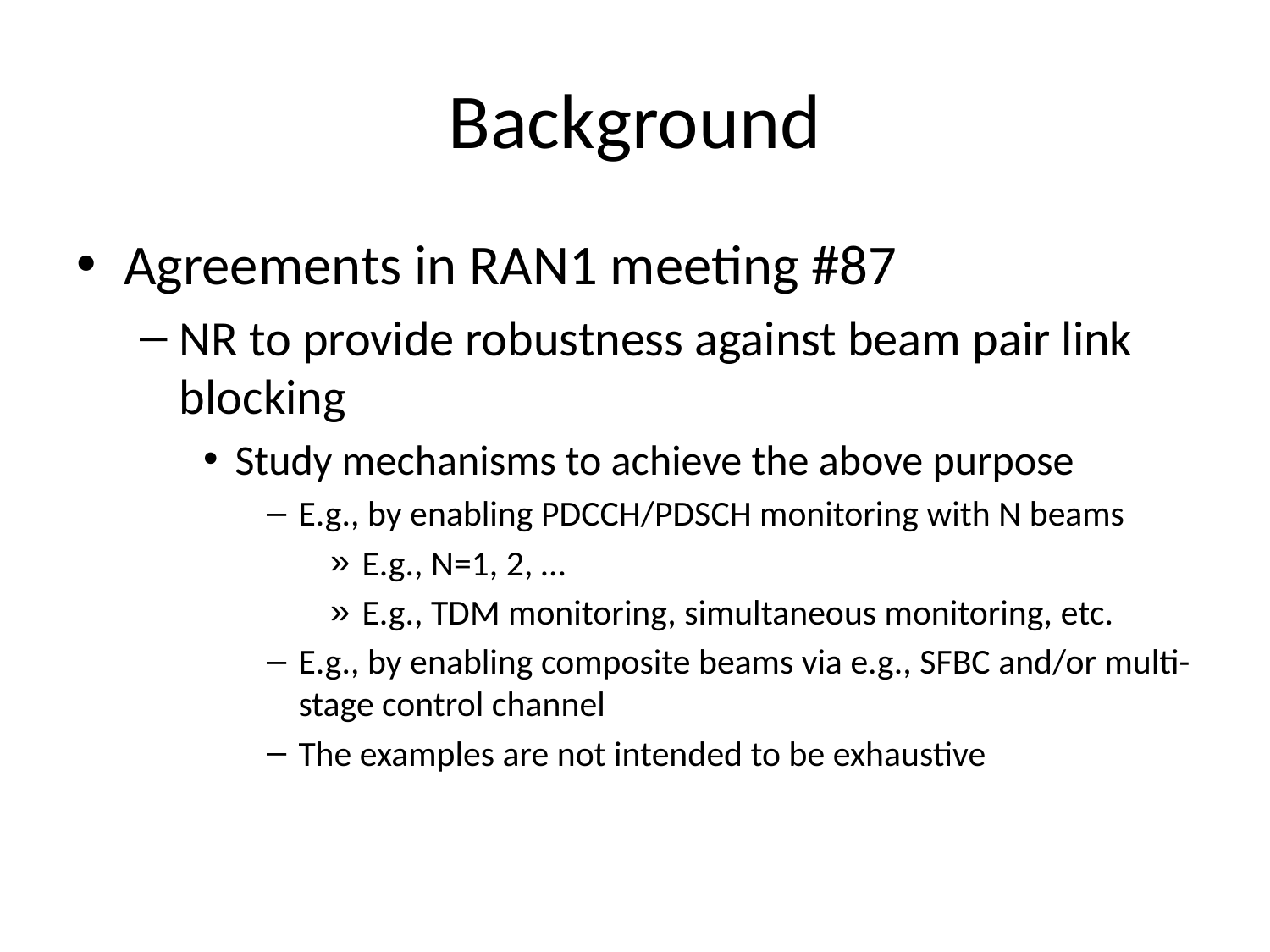

# Background
Agreements in RAN1 meeting #87
NR to provide robustness against beam pair link blocking
Study mechanisms to achieve the above purpose
E.g., by enabling PDCCH/PDSCH monitoring with N beams
E.g., N=1, 2, …
E.g., TDM monitoring, simultaneous monitoring, etc.
E.g., by enabling composite beams via e.g., SFBC and/or multi-stage control channel
The examples are not intended to be exhaustive